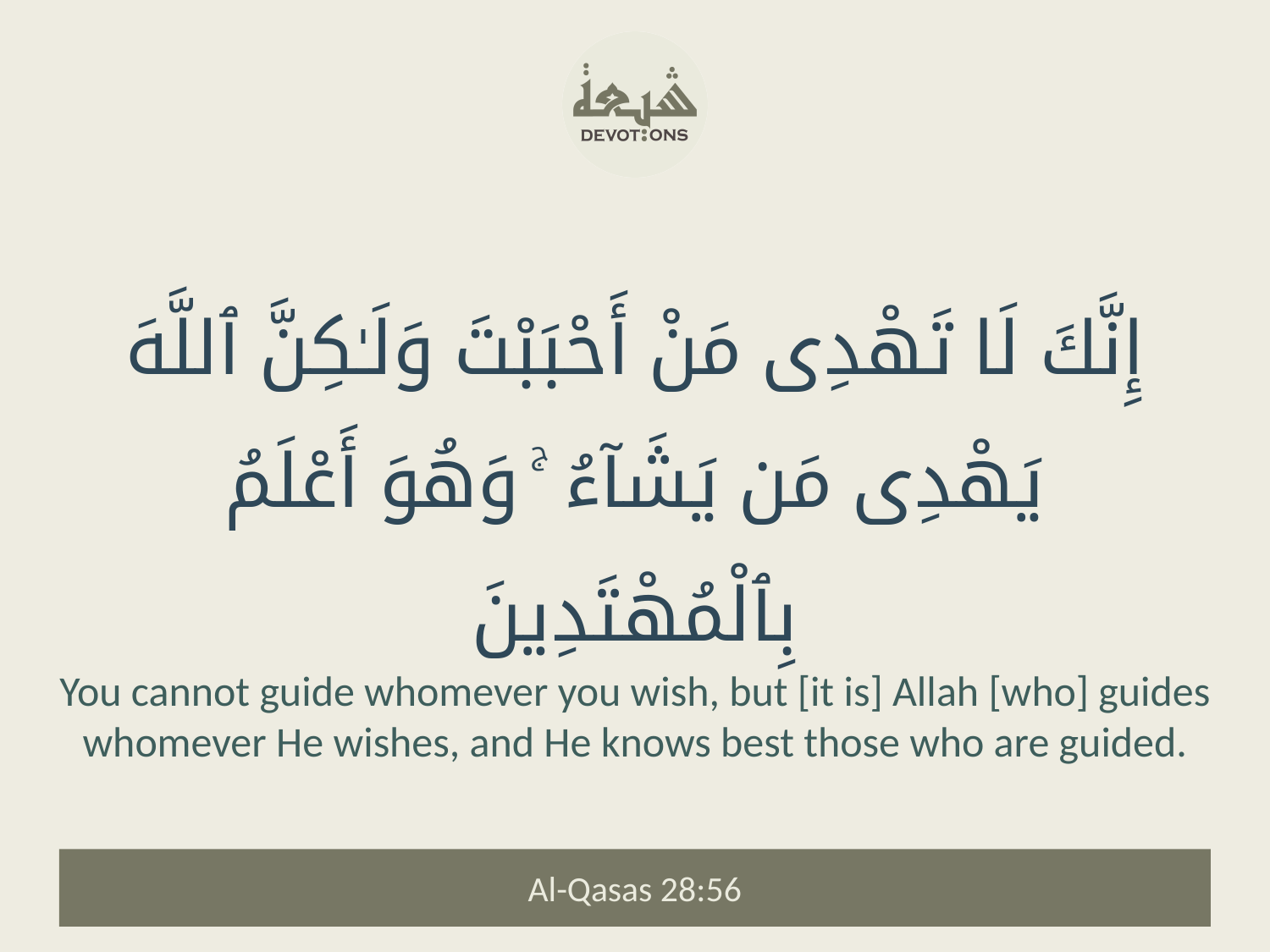

إِنَّكَ لَا تَهْدِى مَنْ أَحْبَبْتَ وَلَـٰكِنَّ ٱللَّهَ يَهْدِى مَن يَشَآءُ ۚ وَهُوَ أَعْلَمُ بِٱلْمُهْتَدِينَ
You cannot guide whomever you wish, but [it is] Allah [who] guides whomever He wishes, and He knows best those who are guided.
Al-Qasas 28:56